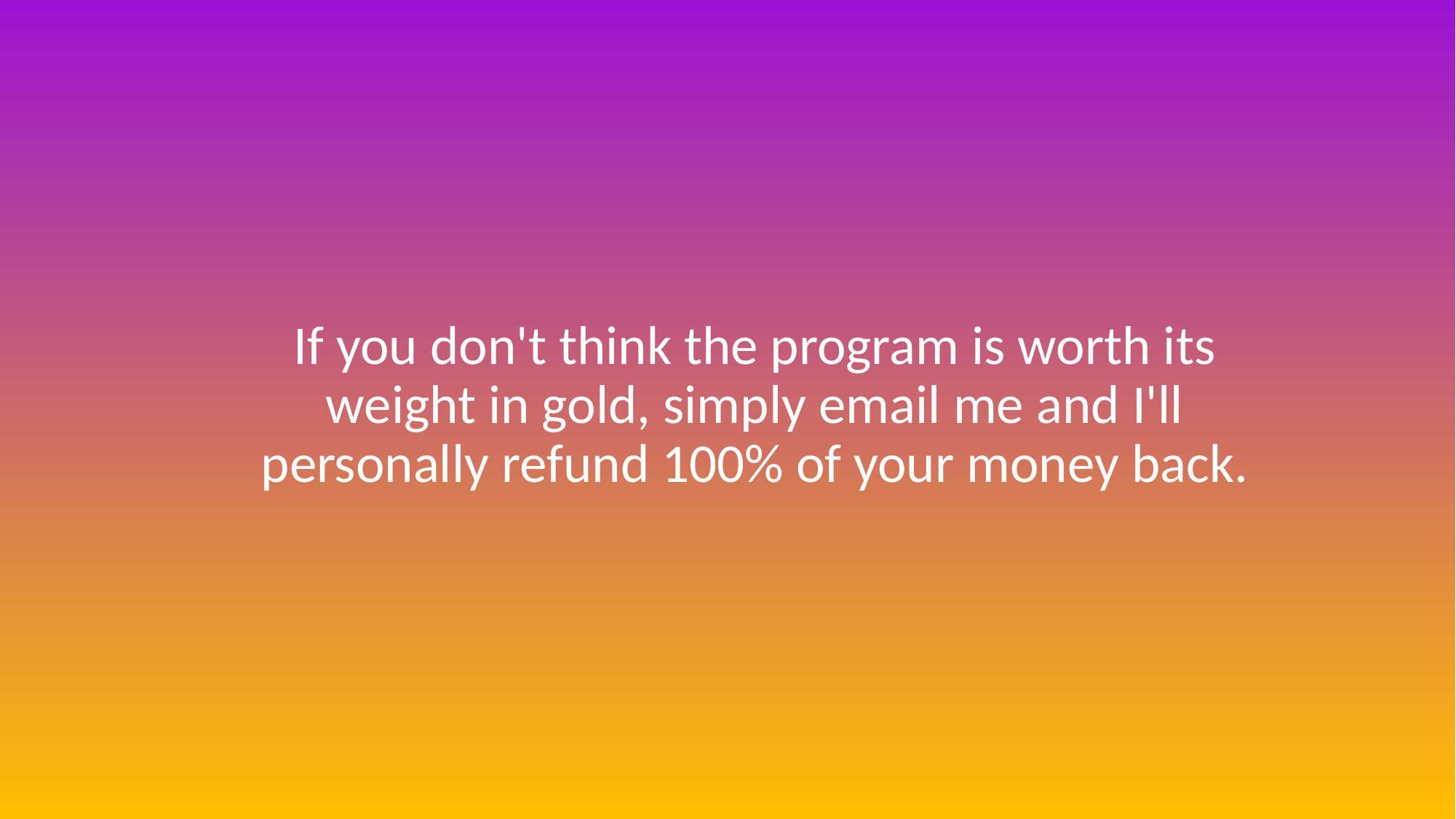

# If you don't think the program is worth its weight in gold, simply email me and I'll personally refund 100% of your money back.